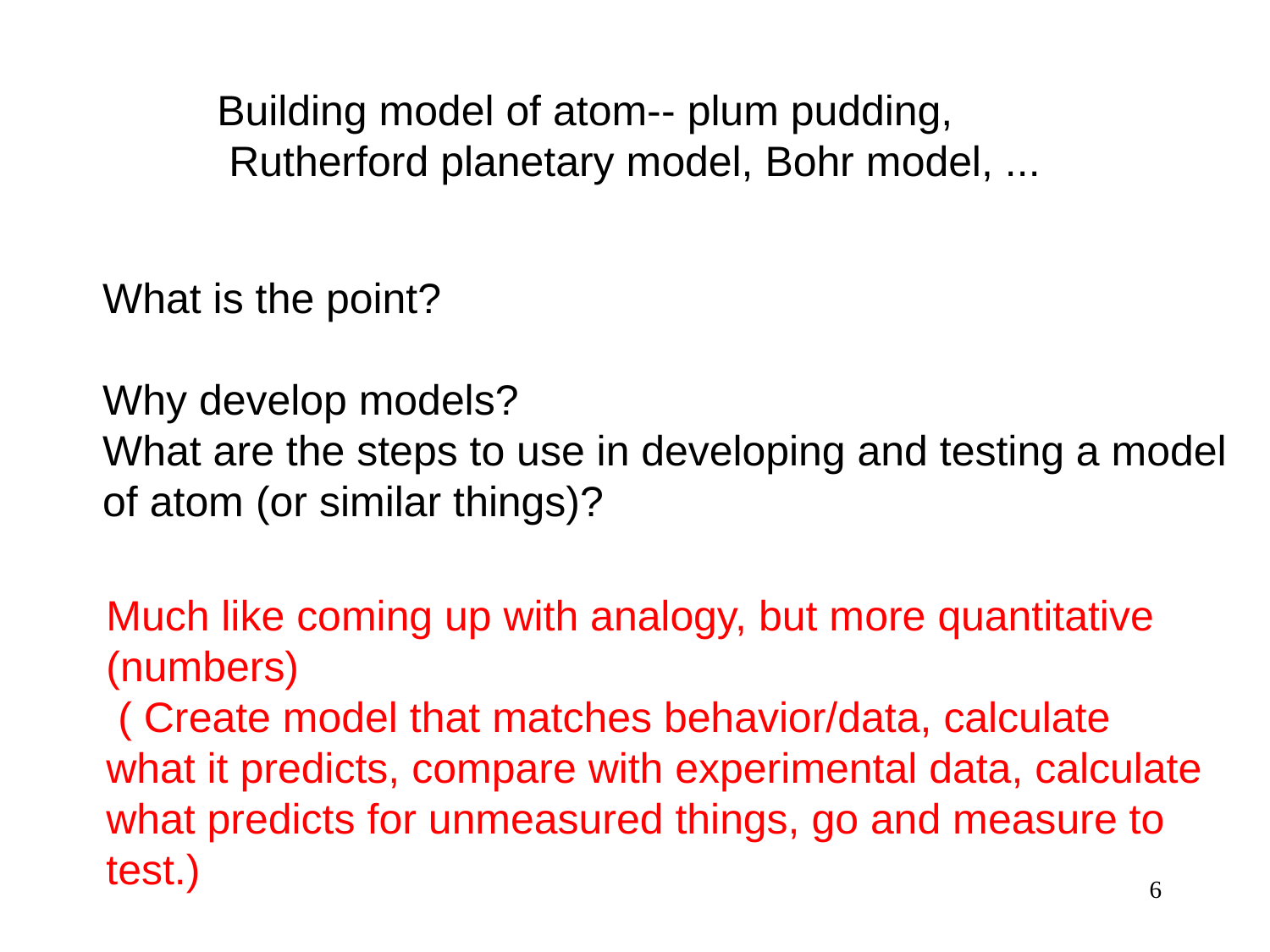

Building model of atom-- plum pudding,
 Rutherford planetary model, Bohr model, ...
What is the point?

Why develop models?
What are the steps to use in developing and testing a model
of atom (or similar things)?
Much like coming up with analogy, but more quantitative (numbers)
 ( Create model that matches behavior/data, calculate what it predicts, compare with experimental data, calculate what predicts for unmeasured things, go and measure to test.)
6